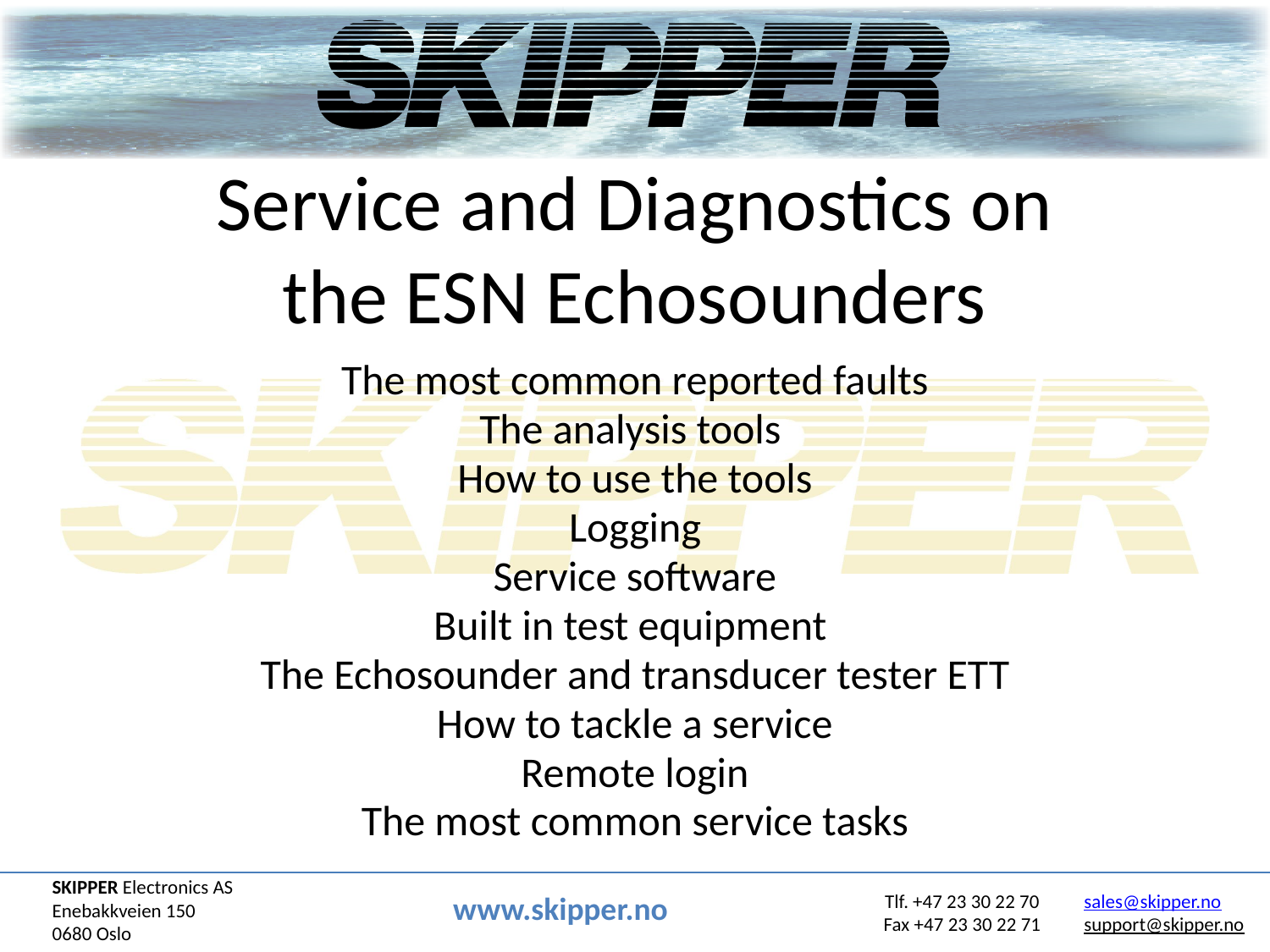

# Service and Diagnostics on the ESN Echosounders
The most common reported faults
The analysis tools
How to use the tools
Logging
Service software
Built in test equipment
The Echosounder and transducer tester ETT
How to tackle a service
Remote login
The most common service tasks